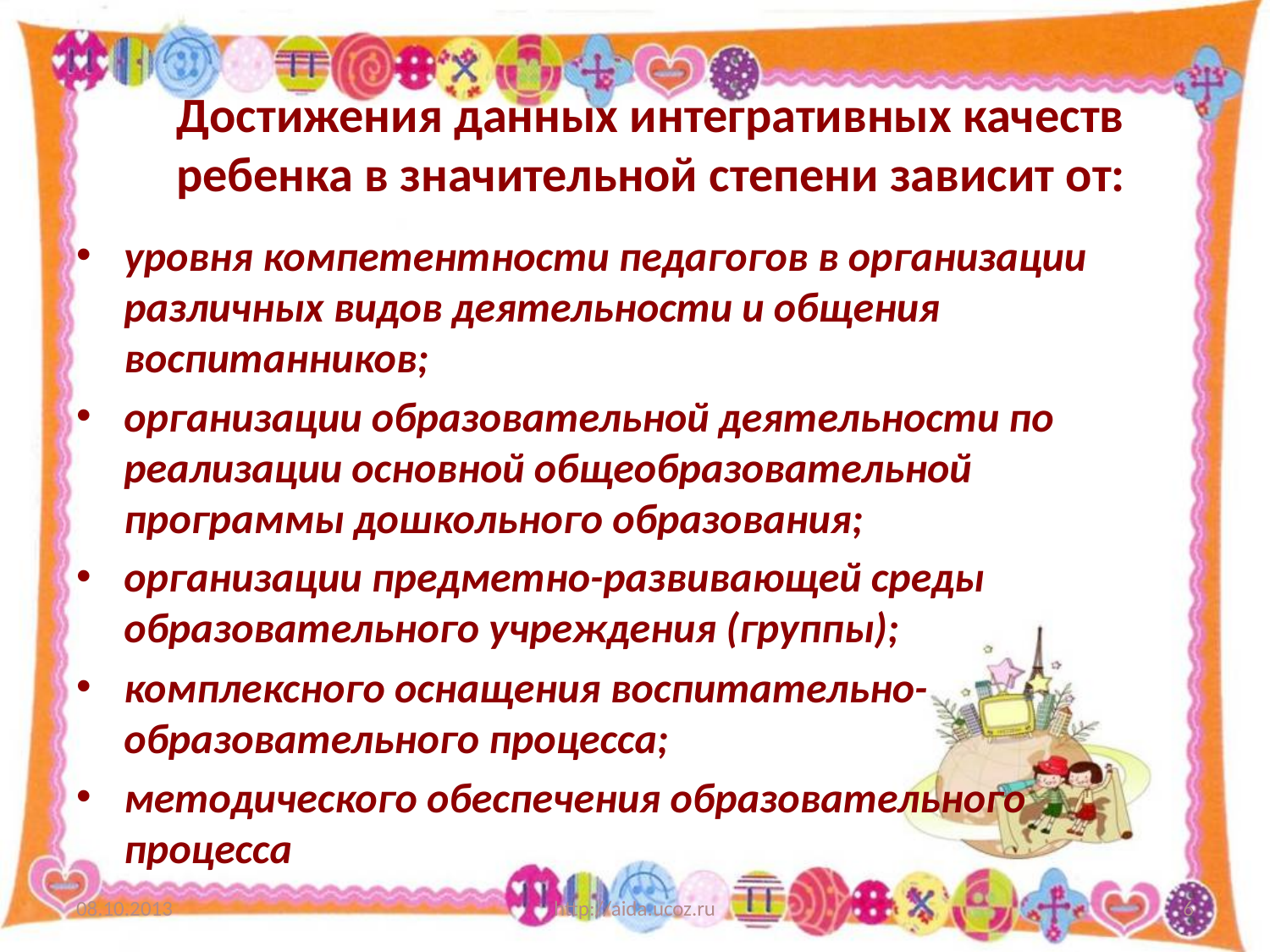

# Достижения данных интегративных качеств ребенка в значительной степени зависит от:
уровня компетентности педагогов в организации различных видов деятельности и общения воспитанников;
организации образовательной деятельности по реализации основной общеобразовательной программы дошкольного образования;
организации предметно-развивающей среды образовательного учреждения (группы);
комплексного оснащения воспитательно-образовательного процесса;
методического обеспечения образовательного процесса

08.10.2013
http://aida.ucoz.ru
6